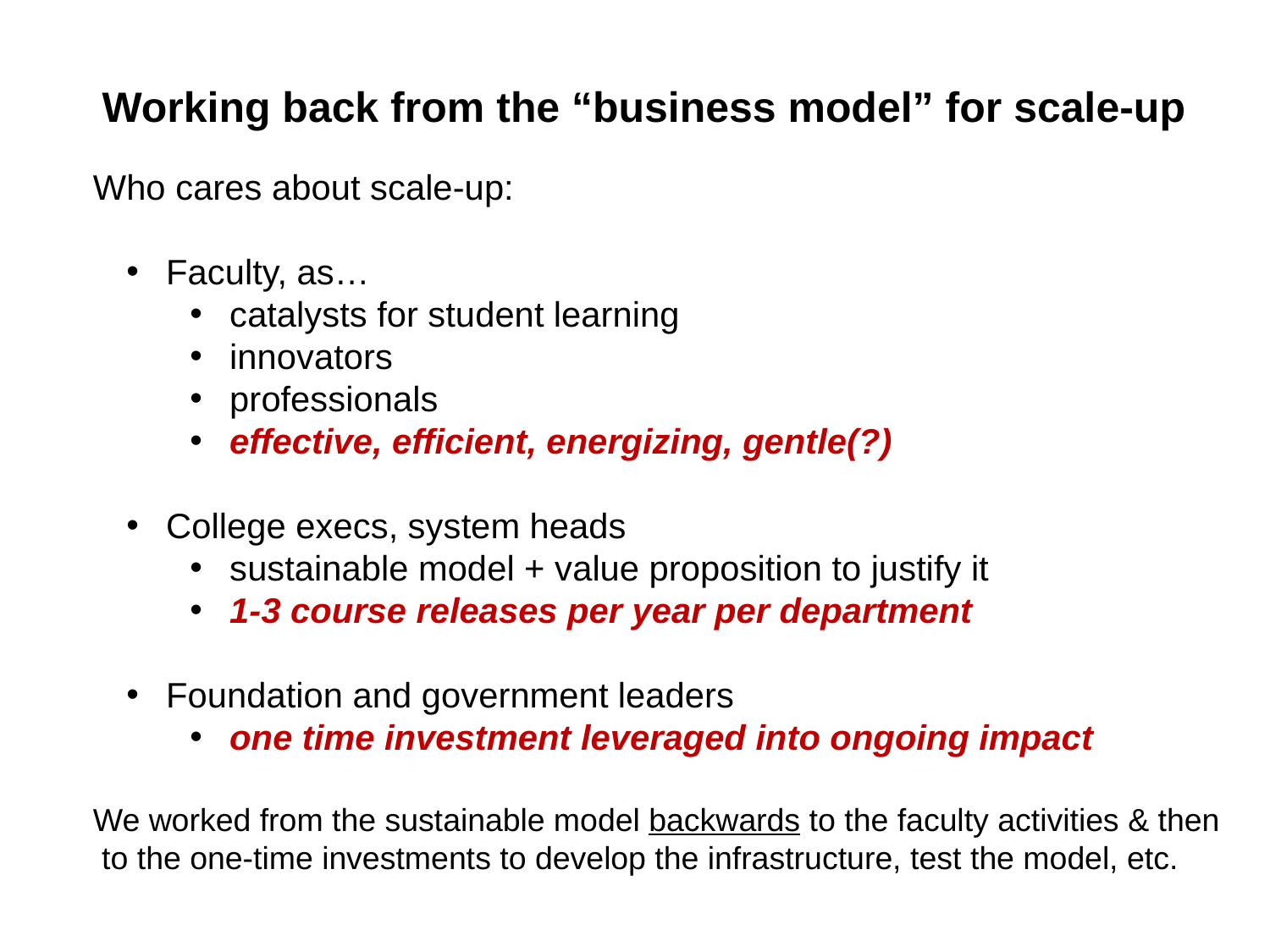

Working back from the “business model” for scale-up
Who cares about scale-up:

 Faculty, as…
 catalysts for student learning
 innovators
 professionals
 effective, efficient, energizing, gentle(?)

 College execs, system heads
 sustainable model + value proposition to justify it
 1-3 course releases per year per department

 Foundation and government leaders
 one time investment leveraged into ongoing impact

We worked from the sustainable model backwards to the faculty activities & then
 to the one-time investments to develop the infrastructure, test the model, etc.